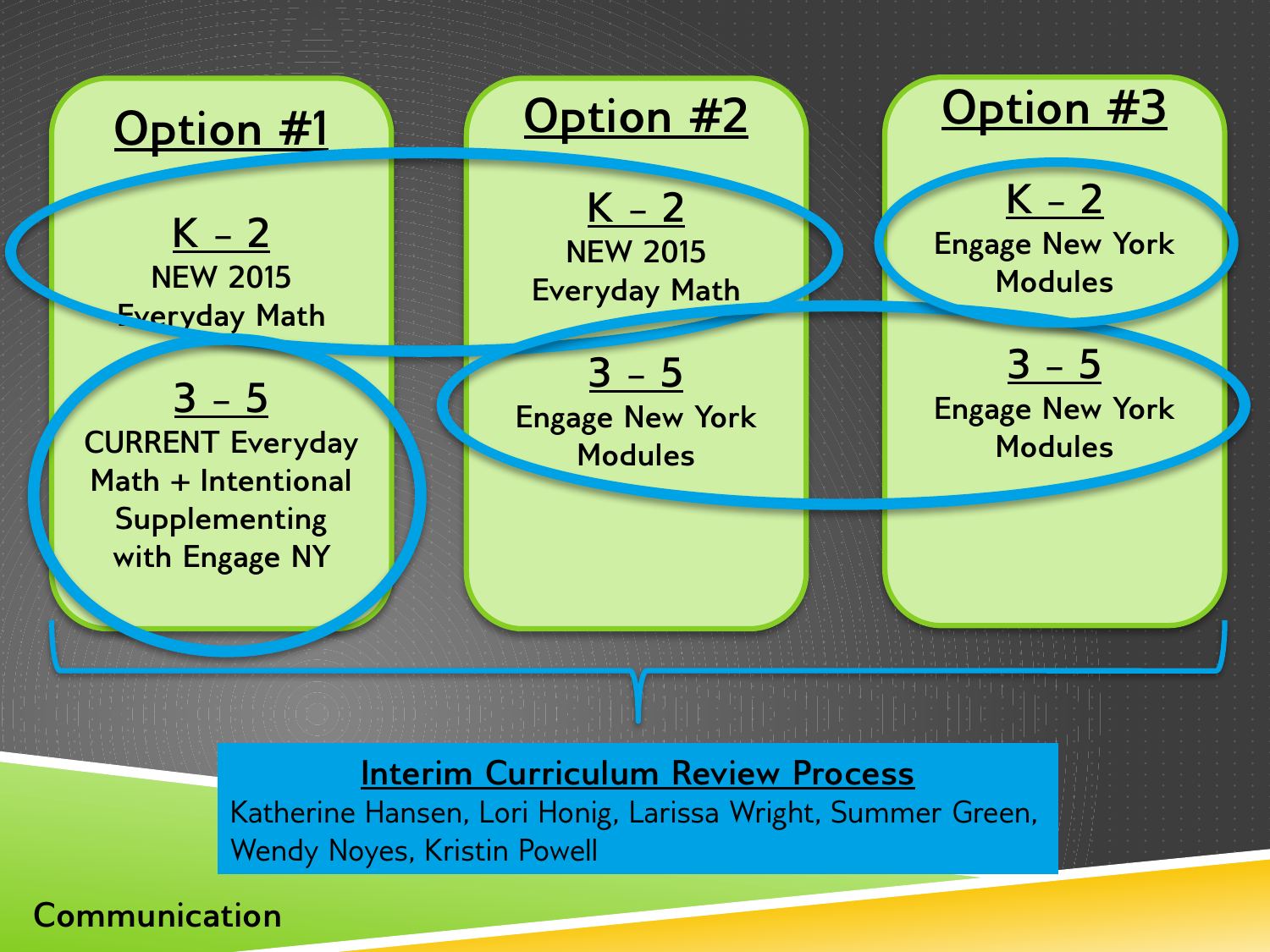

Option #3

K – 2
Engage New York
Modules

3 – 5
Engage New York
Modules

Option #1

K – 2
NEW 2015
Everyday Math

3 – 5
CURRENT Everyday Math + Intentional Supplementing with Engage NY

Option #2

K – 2
NEW 2015
Everyday Math

3 – 5
Engage New York
Modules

Interim Curriculum Review Process
Katherine Hansen, Lori Honig, Larissa Wright, Summer Green,
Wendy Noyes, Kristin Powell
Communication